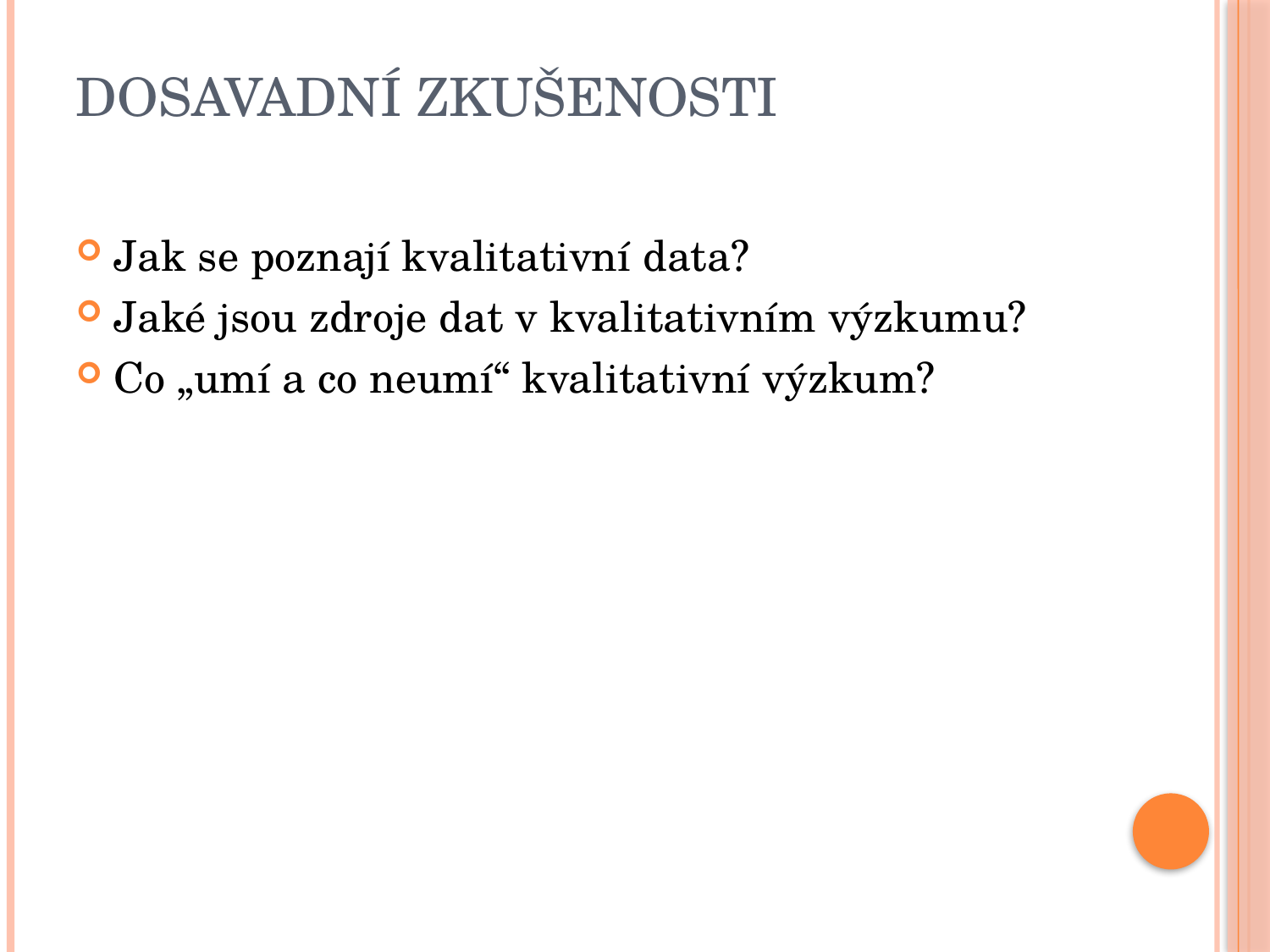

# Dosavadní zkušenosti
Jak se poznají kvalitativní data?
Jaké jsou zdroje dat v kvalitativním výzkumu?
Co „umí a co neumí“ kvalitativní výzkum?